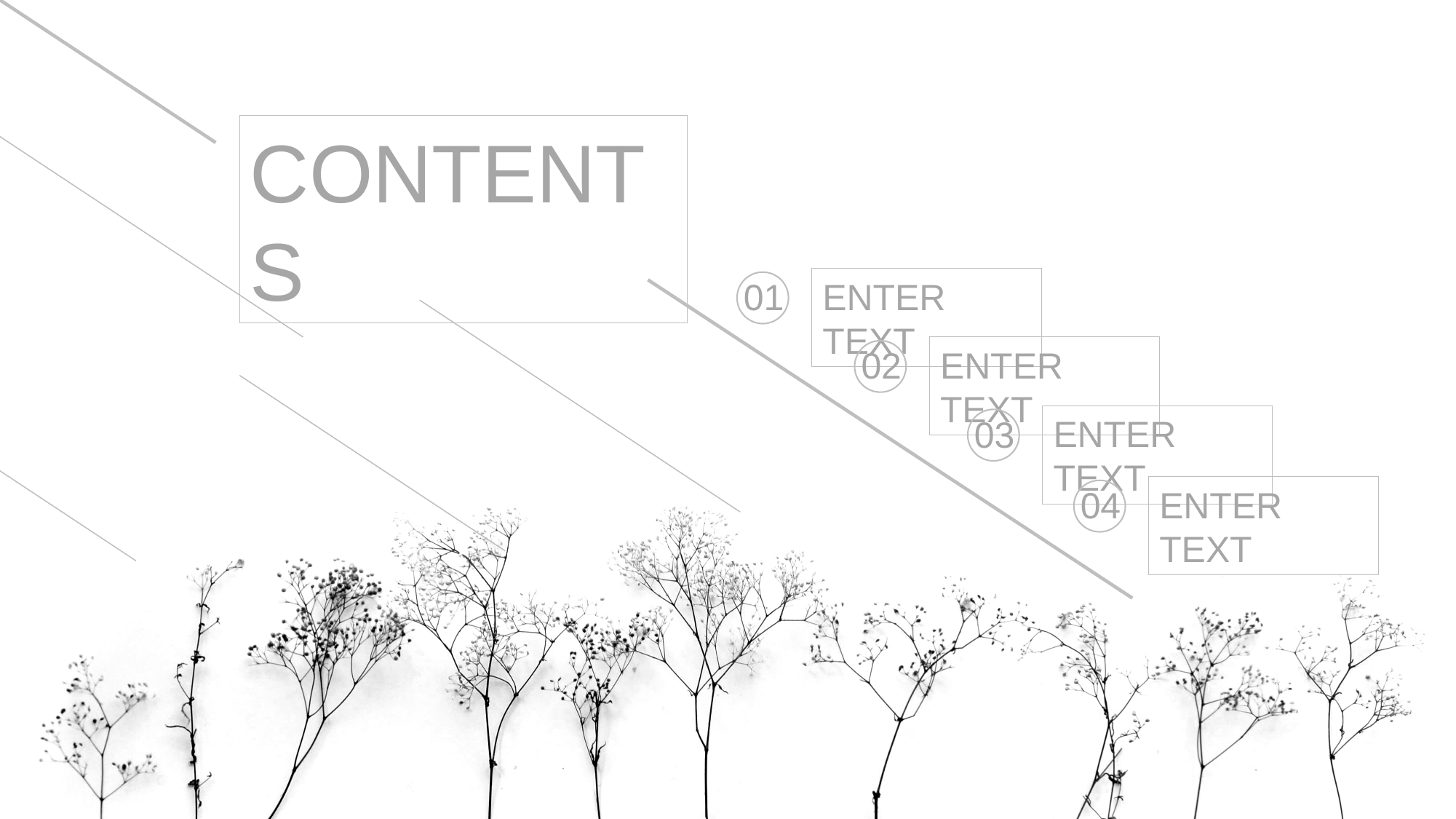

CONTENTS
ENTER TEXT
01

ENTER TEXT
02

ENTER TEXT
03

ENTER TEXT
04